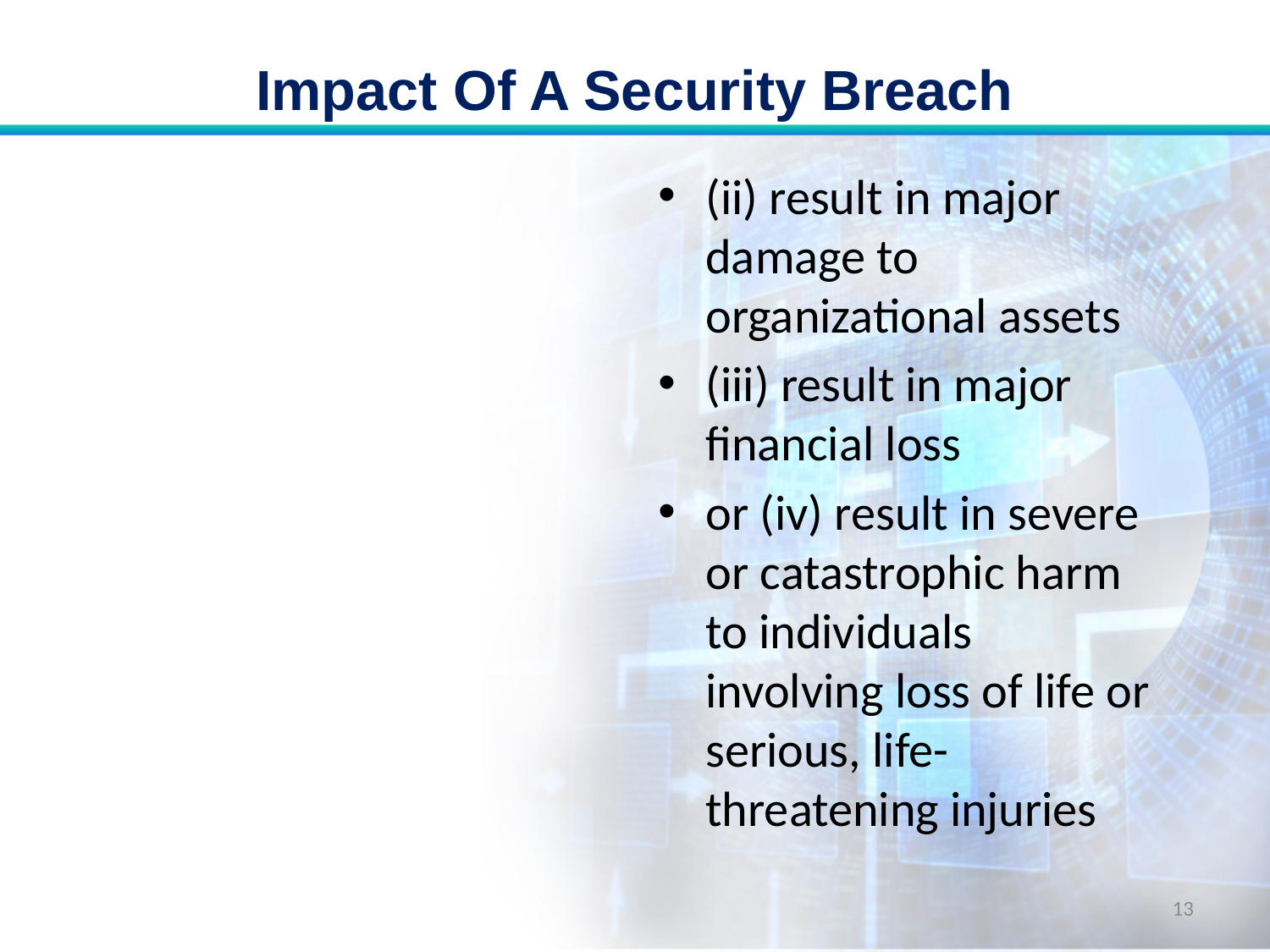

# Impact Of A Security Breach
(ii) result in major damage to organizational assets
(iii) result in major financial loss
or (iv) result in severe or catastrophic harm to individuals involving loss of life or serious, life-threatening injuries

13